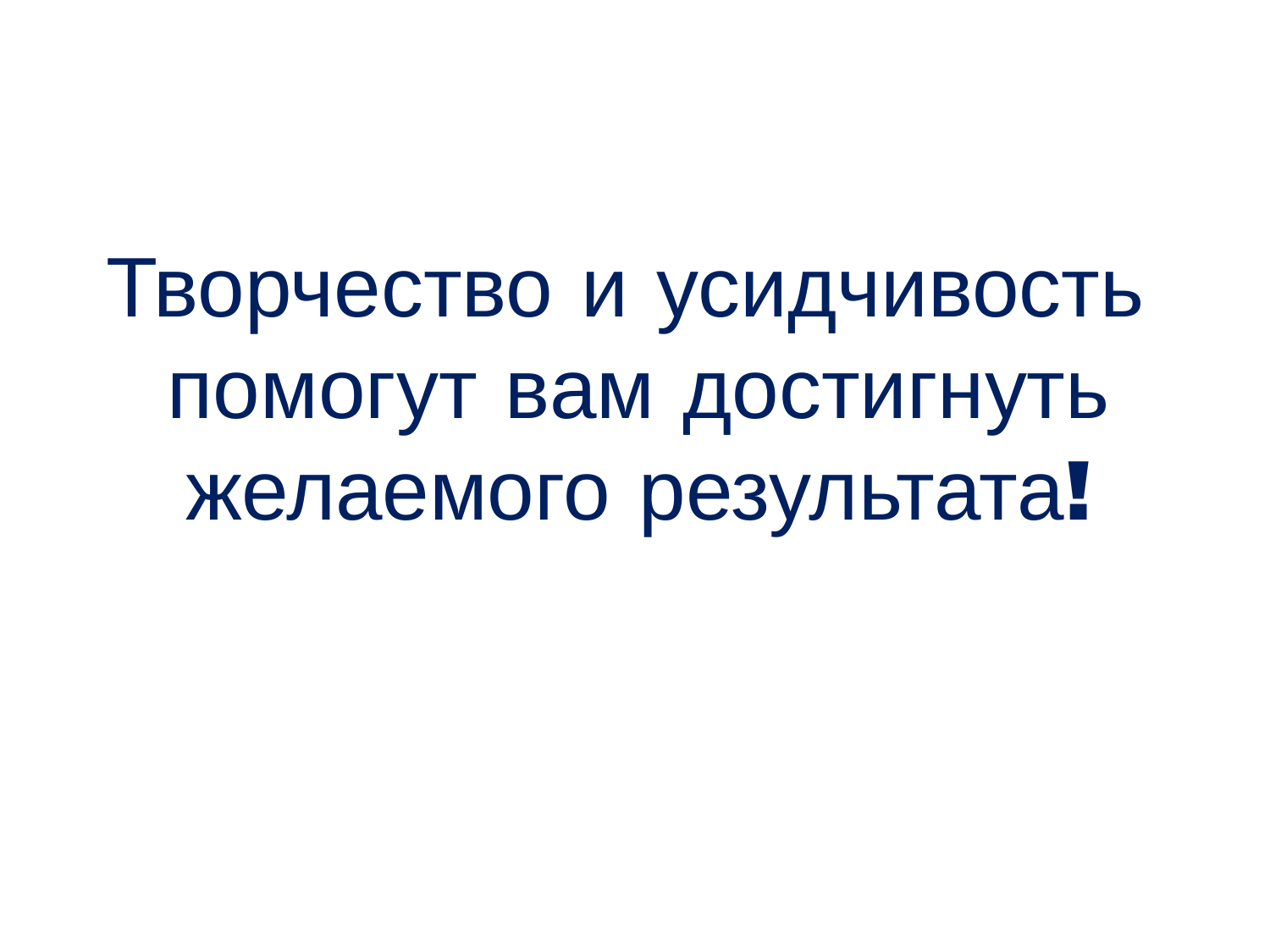

Творчество и усидчивость
помогут вам достигнуть желаемого результата!